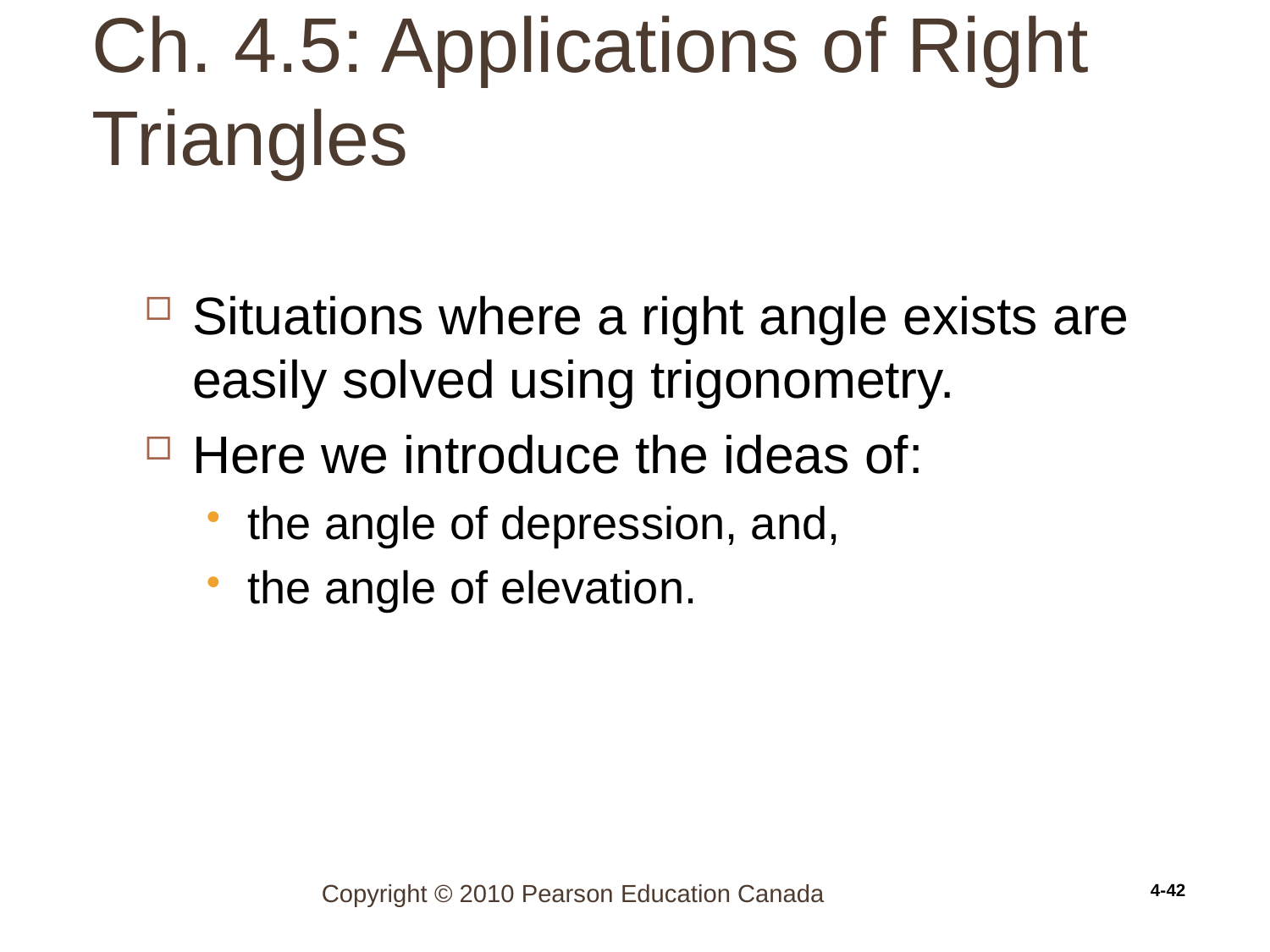

# Ch. 4.5: Applications of Right Triangles
4-42
Situations where a right angle exists are easily solved using trigonometry.
Here we introduce the ideas of:
the angle of depression, and,
the angle of elevation.
Copyright © 2010 Pearson Education Canada
4-42